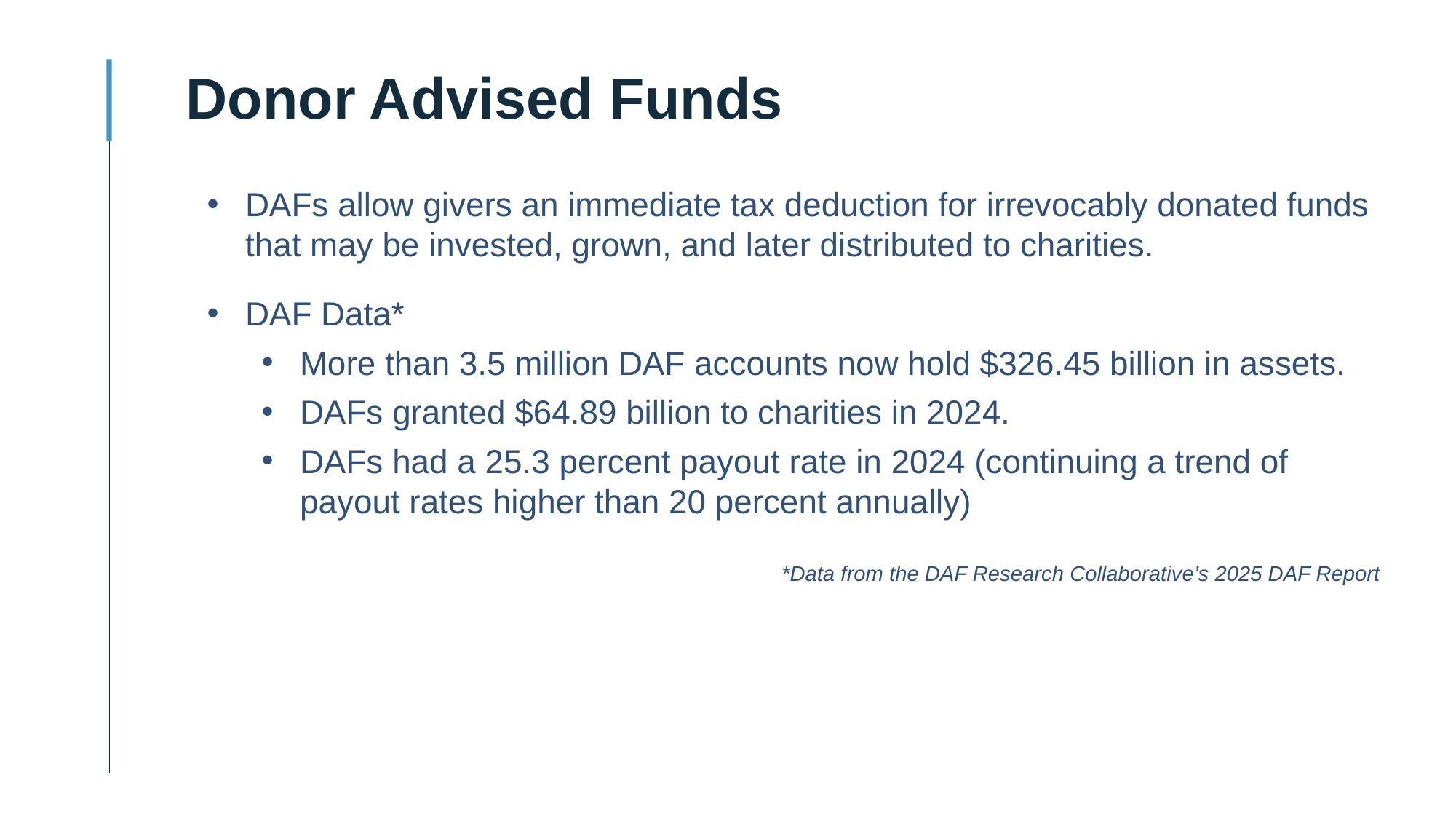

Donor Advised Funds
DAFs allow givers an immediate tax deduction for irrevocably donated funds that may be invested, grown, and later distributed to charities.

DAF Data*
More than 3.5 million DAF accounts now hold $326.45 billion in assets.
DAFs granted $64.89 billion to charities in 2024.
DAFs had a 25.3 percent payout rate in 2024 (continuing a trend of payout rates higher than 20 percent annually)

*Data from the DAF Research Collaborative’s 2025 DAF Report